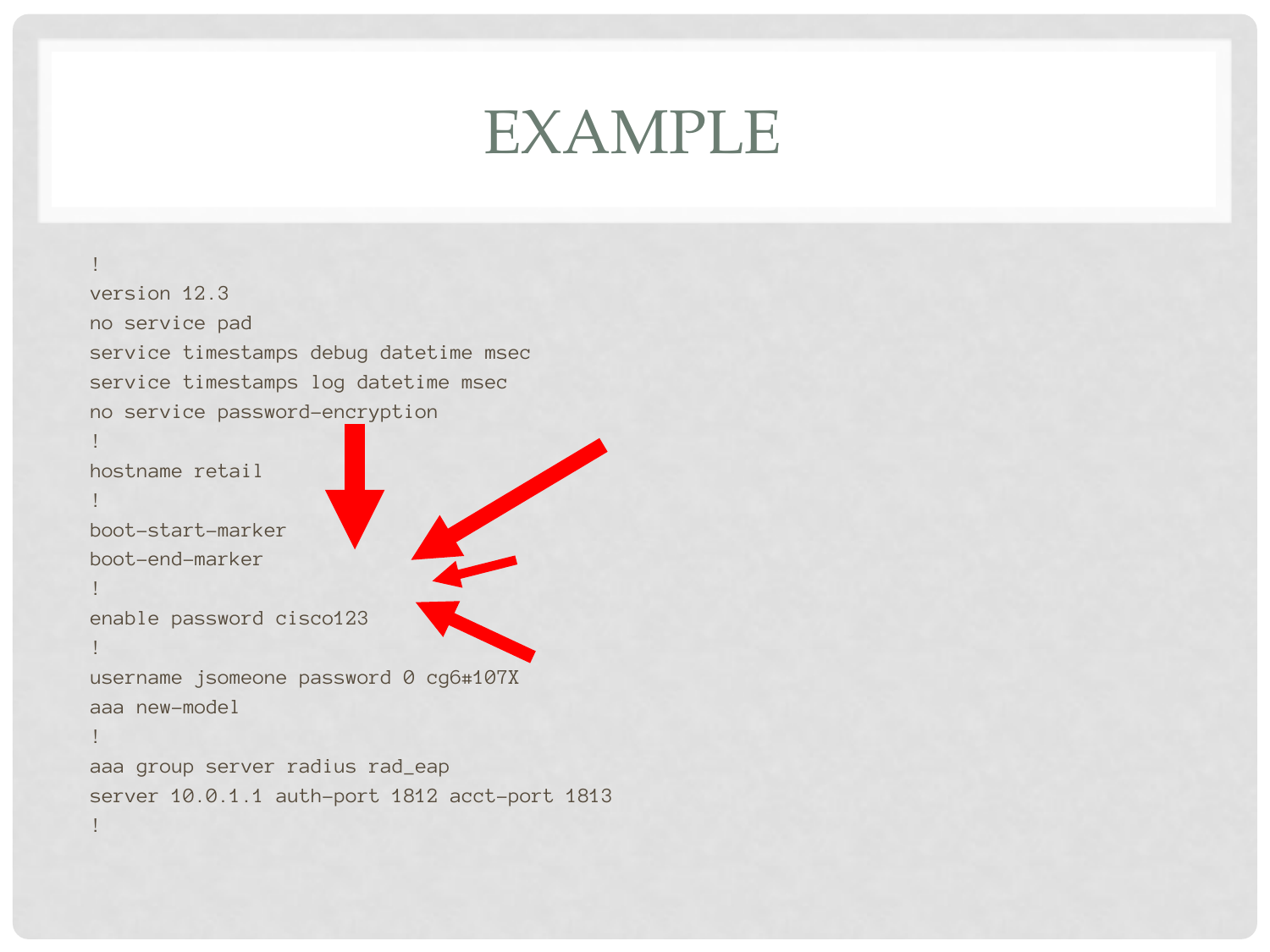

# example
!
version 12.3
no service pad
service timestamps debug datetime msec
service timestamps log datetime msec
no service password-encryption
!
hostname retail
!
boot-start-marker
boot-end-marker
!
enable password cisco123
!
username jsomeone password 0 cg6#107X
aaa new-model
!
aaa group server radius rad_eap
server 10.0.1.1 auth-port 1812 acct-port 1813
!